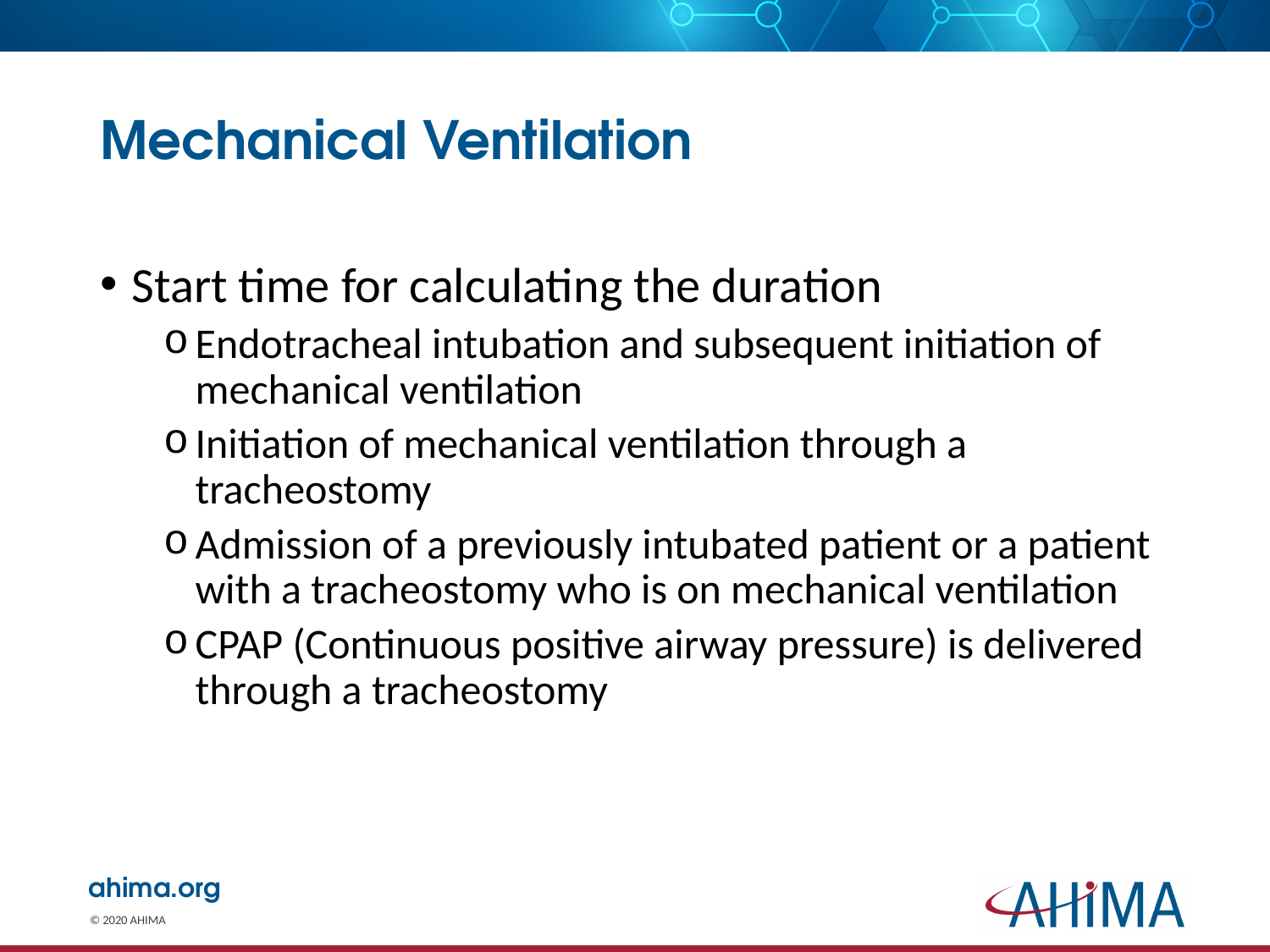

# Mechanical Ventilation
Start time for calculating the duration
Endotracheal intubation and subsequent initiation of mechanical ventilation
Initiation of mechanical ventilation through a tracheostomy
Admission of a previously intubated patient or a patient with a tracheostomy who is on mechanical ventilation
CPAP (Continuous positive airway pressure) is delivered through a tracheostomy